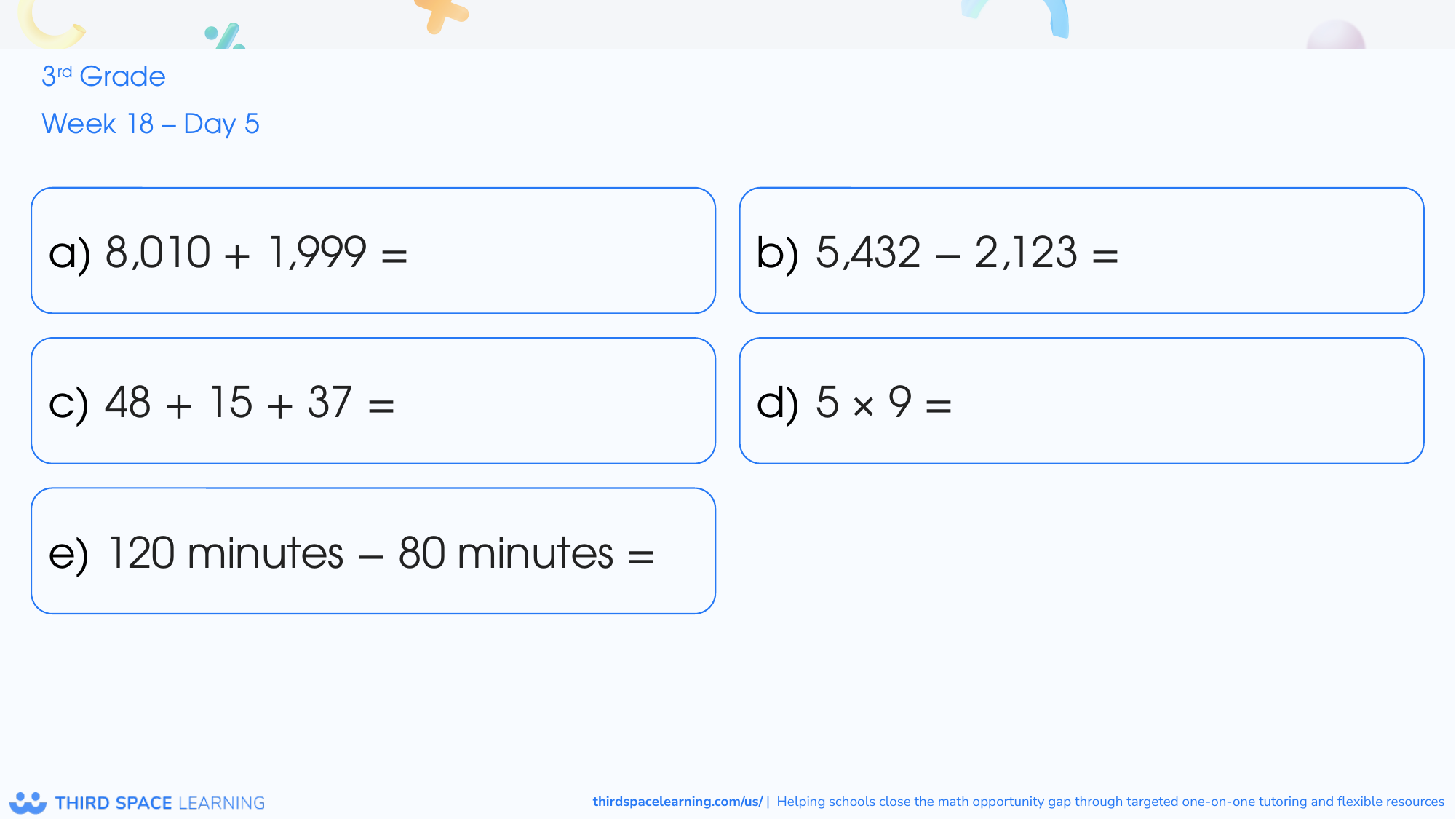

3rd Grade
Week 18 – Day 5
8,010 + 1,999 =
5,432 − 2,123 =
48 + 15 + 37 =
5 × 9 =
120 minutes − 80 minutes =